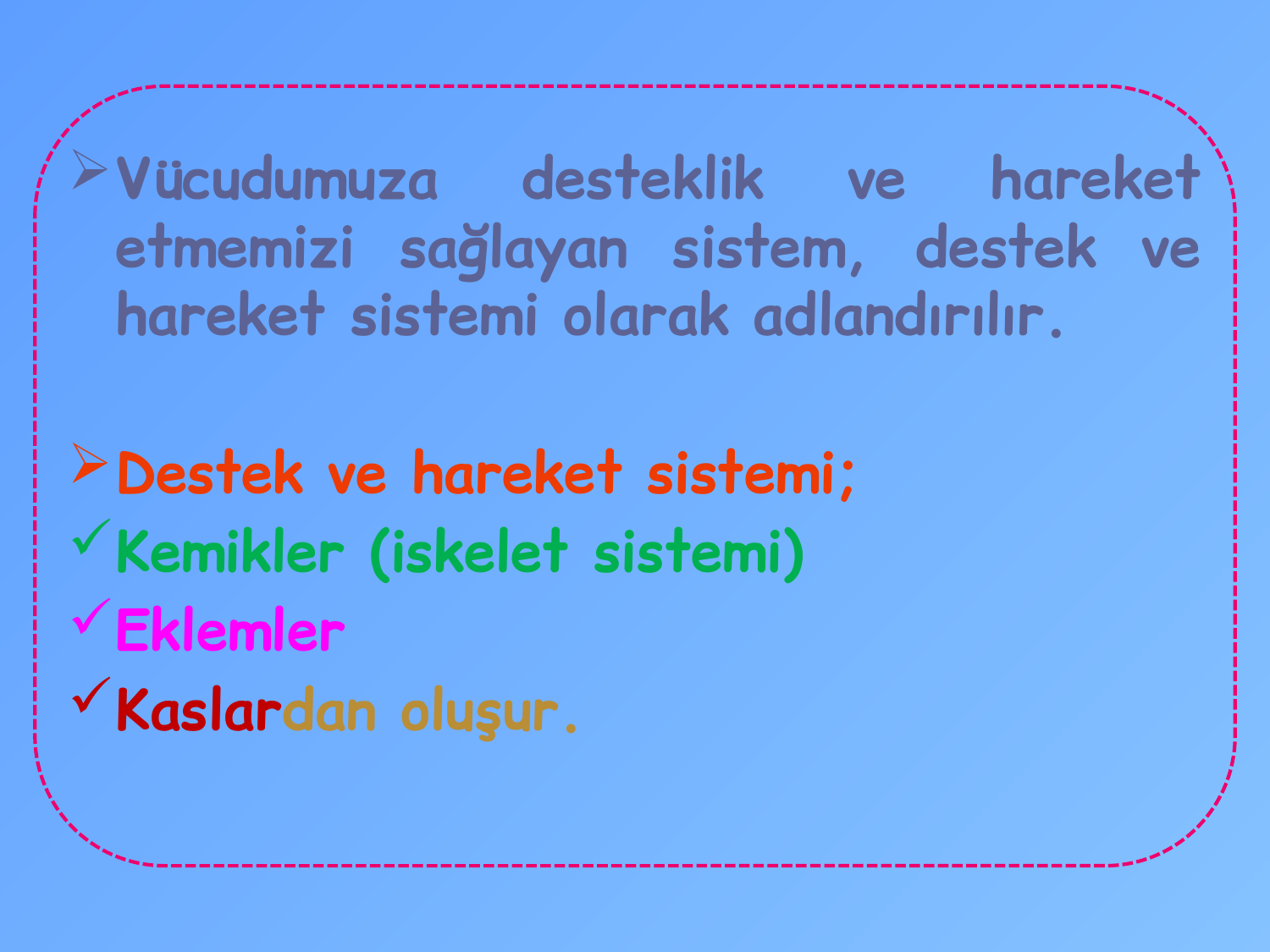

Vücudumuza desteklik ve hareket etmemizi sağlayan sistem, destek ve hareket sistemi olarak adlandırılır.

Destek ve hareket sistemi;
Kemikler (iskelet sistemi)
Eklemler
Kaslardan oluşur.